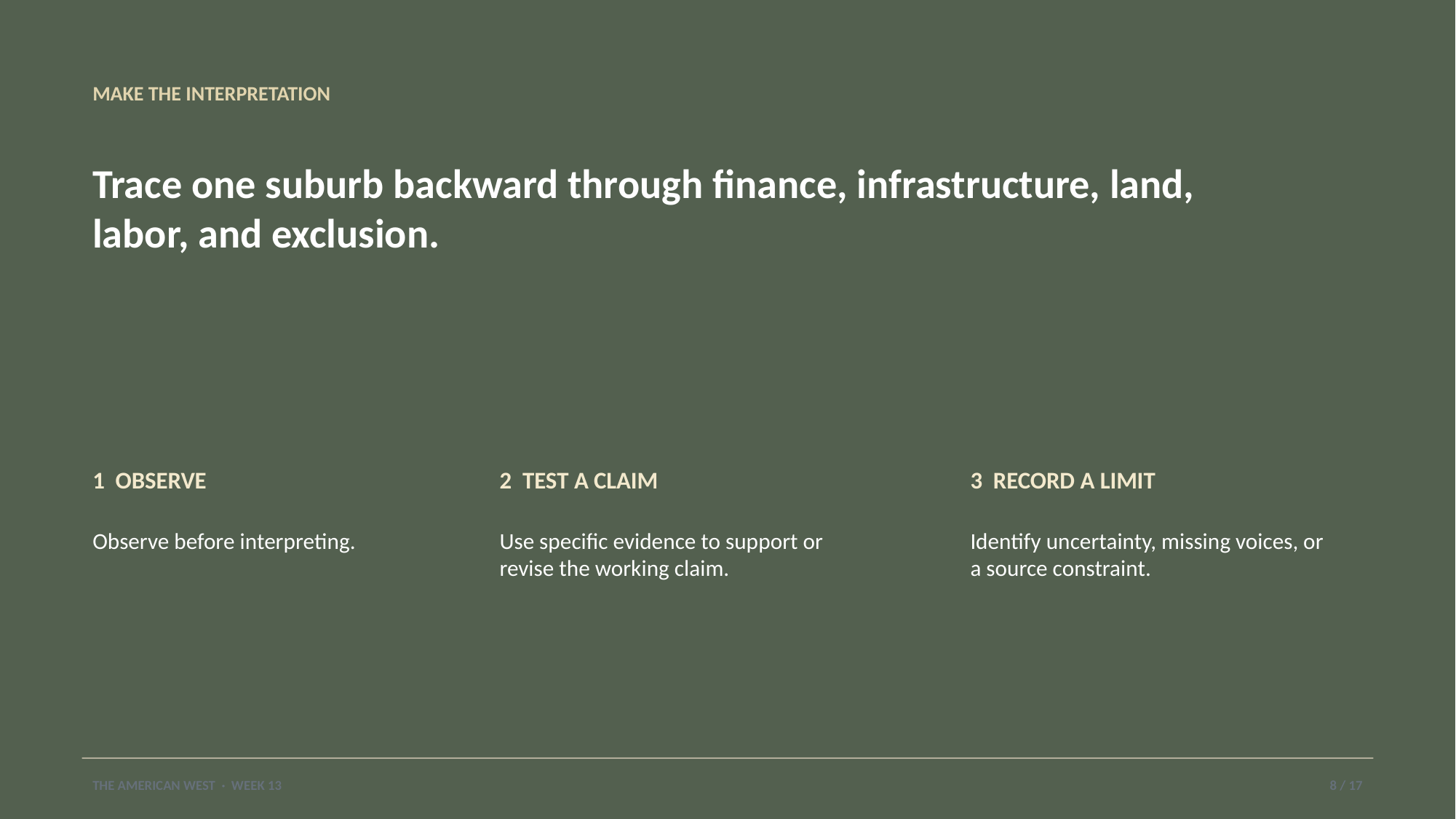

MAKE THE INTERPRETATION
Trace one suburb backward through finance, infrastructure, land, labor, and exclusion.
1  OBSERVE
2  TEST A CLAIM
3  RECORD A LIMIT
Observe before interpreting.
Use specific evidence to support or revise the working claim.
Identify uncertainty, missing voices, or a source constraint.

THE AMERICAN WEST  ·  WEEK 13
8 / 17